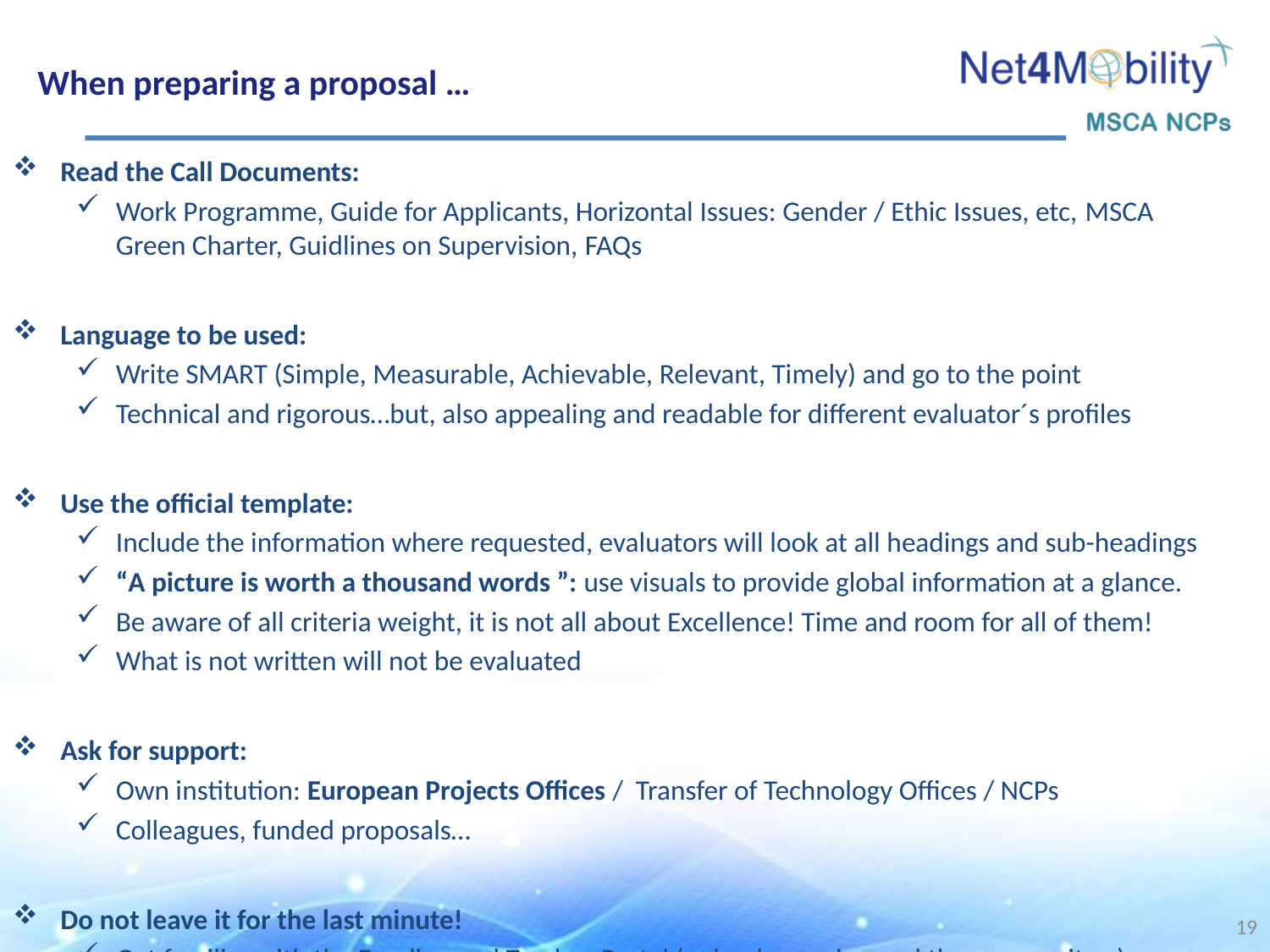

When preparing a proposal …
Read the Call Documents:
Work Programme, Guide for Applicants, Horizontal Issues: Gender / Ethic Issues, etc, MSCA Green Charter, Guidlines on Supervision, FAQs

Language to be used:
Write SMART (Simple, Measurable, Achievable, Relevant, Timely) and go to the point
Technical and rigorous…but, also appealing and readable for different evaluator´s profiles

Use the official template:
Include the information where requested, evaluators will look at all headings and sub-headings
“A picture is worth a thousand words ”: use visuals to provide global information at a glance.
Be aware of all criteria weight, it is not all about Excellence! Time and room for all of them!
What is not written will not be evaluated

Ask for support:
Own institution: European Projects Offices /  Transfer of Technology Offices / NCPs
Colleagues, funded proposals…

Do not leave it for the last minute!
Get familiar with the Funding and Tenders Portal (upload a version and then overwrite…)

19